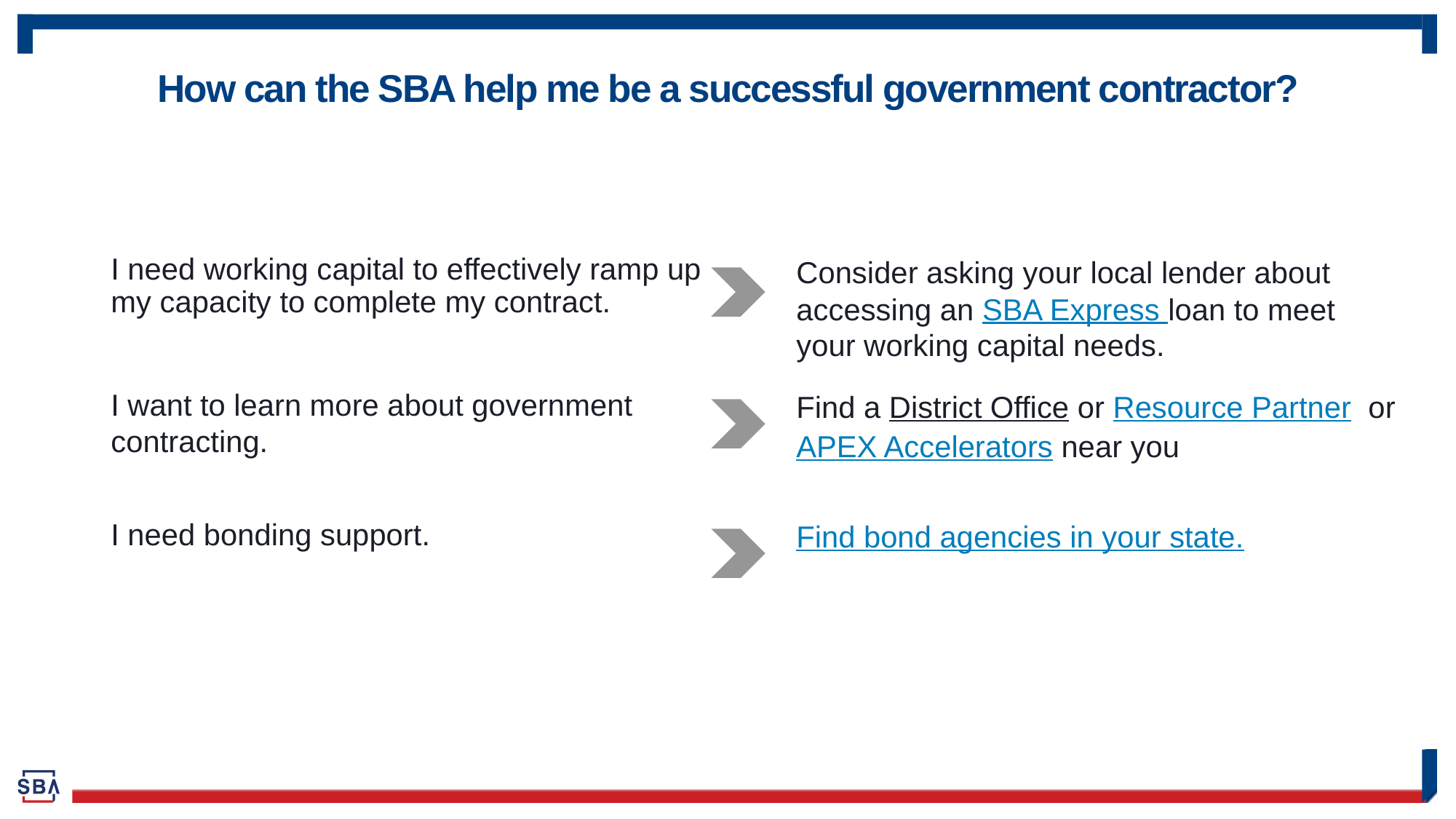

# How can the SBA help me be a successful government contractor?
I need working capital to effectively ramp up my capacity to complete my contract.
Consider asking your local lender about accessing an SBA Express loan to meet your working capital needs.

I want to learn more about government contracting.
Find a District Office or Resource Partner  or APEX Accelerators near you

I need bonding support.
Find bond agencies in your state.